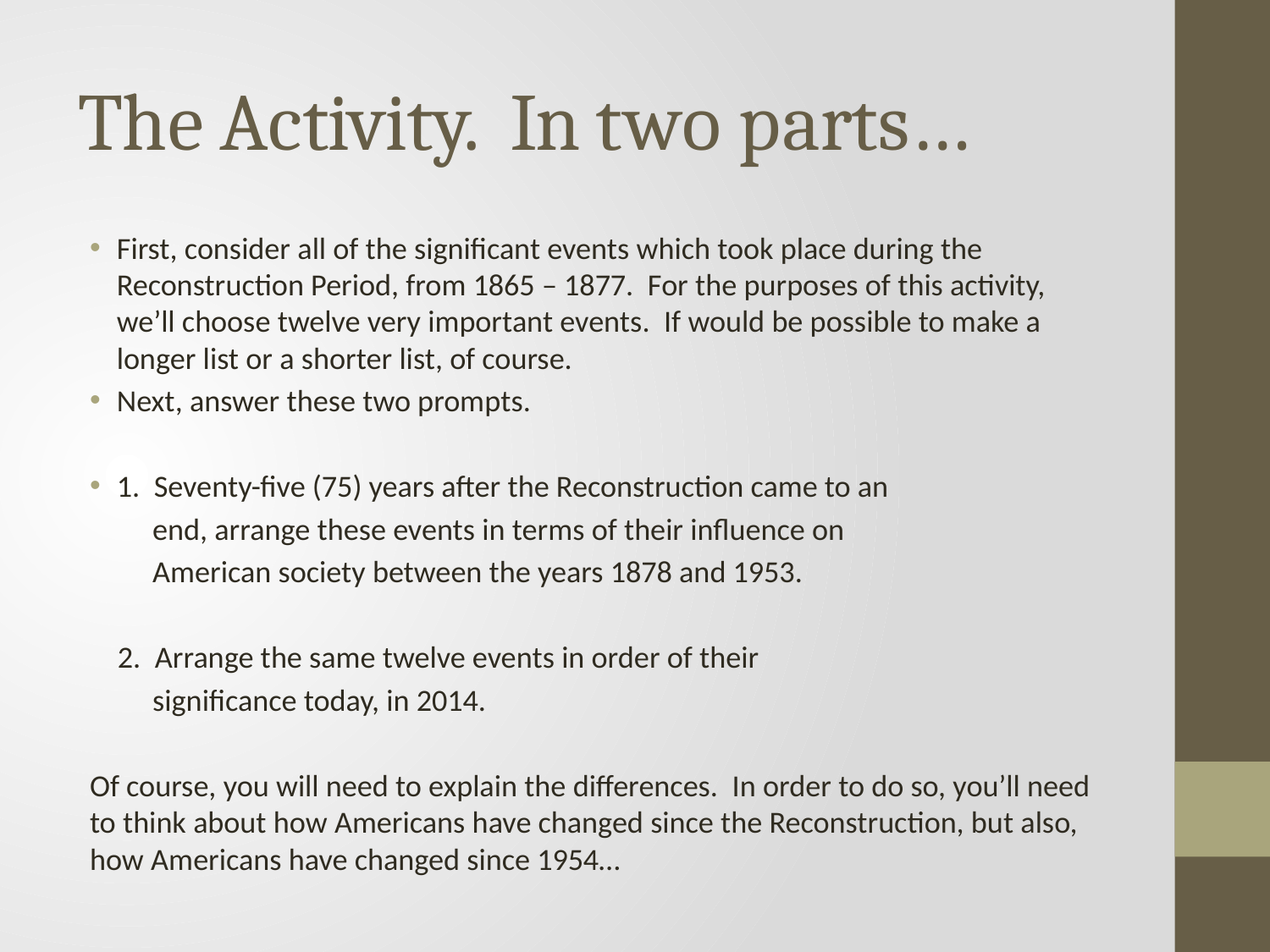

# The Activity.  In two parts…
First, consider all of the significant events which took place during the Reconstruction Period, from 1865 – 1877.  For the purposes of this activity, we’ll choose twelve very important events.  If would be possible to make a longer list or a shorter list, of course.
Next, answer these two prompts.

1.  Seventy-five (75) years after the Reconstruction came to an
         end, arrange these events in terms of their influence on
         American society between the years 1878 and 1953.

    2.  Arrange the same twelve events in order of their
         significance today, in 2014.

Of course, you will need to explain the differences.  In order to do so, you’ll need to think about how Americans have changed since the Reconstruction, but also, how Americans have changed since 1954…